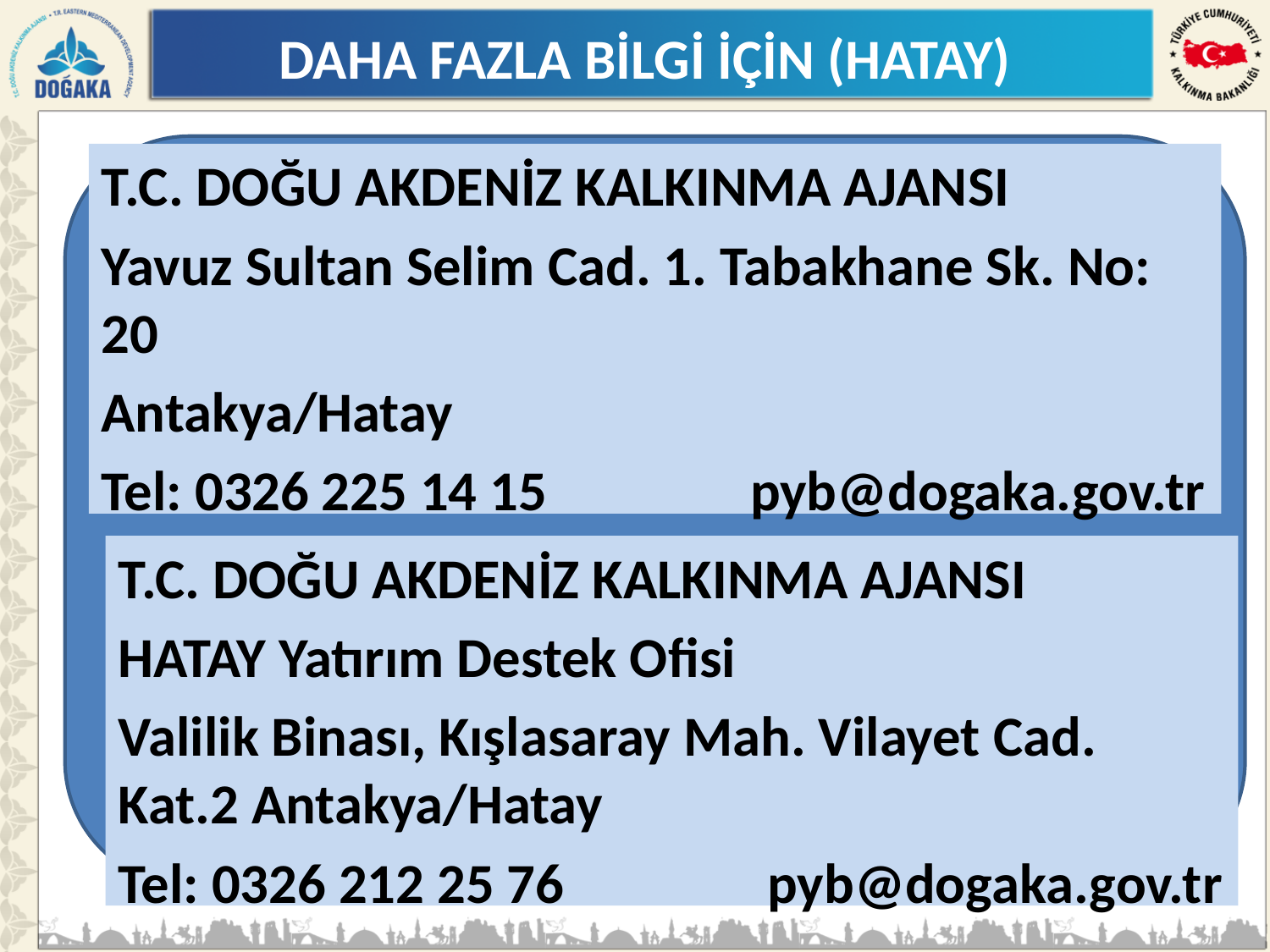

# DAHA FAZLA BİLGİ İÇİN (HATAY)

T.C. DOĞU AKDENİZ KALKINMA AJANSI
Yavuz Sultan Selim Cad. 1. Tabakhane Sk. No: 20
Antakya/Hatay
Tel: 0326 225 14 15                pyb@dogaka.gov.tr

T.C. DOĞU AKDENİZ KALKINMA AJANSI
HATAY Yatırım Destek Ofisi
Valilik Binası, Kışlasaray Mah. Vilayet Cad. Kat.2 Antakya/Hatay
Tel: 0326 212 25 76                pyb@dogaka.gov.tr